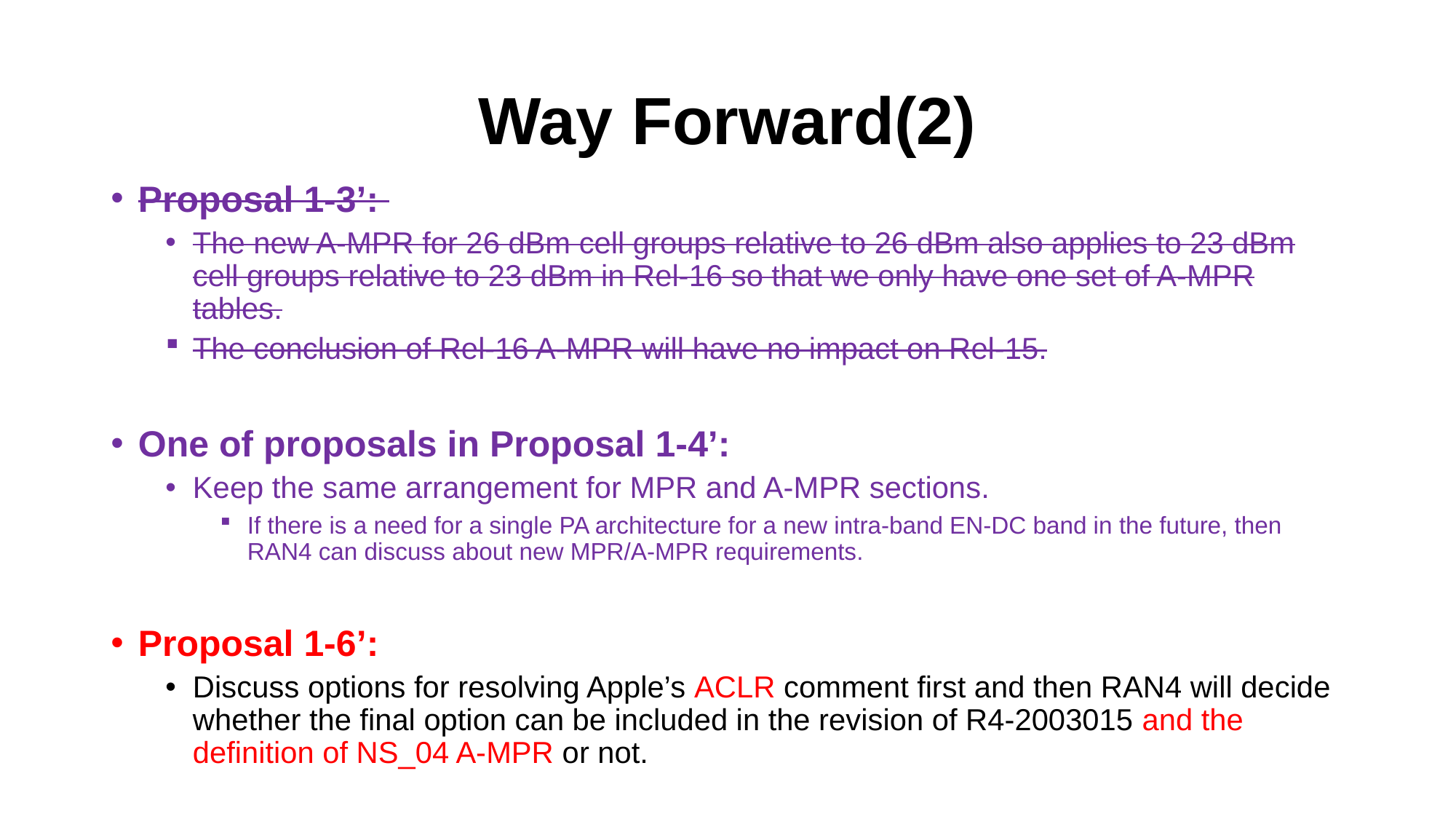

# Way Forward(2)
Proposal 1-3’:
The new A-MPR for 26 dBm cell groups relative to 26 dBm also applies to 23 dBm cell groups relative to 23 dBm in Rel-16 so that we only have one set of A-MPR tables.
The conclusion of Rel-16 A-MPR will have no impact on Rel-15.

One of proposals in Proposal 1-4’:
Keep the same arrangement for MPR and A-MPR sections.
If there is a need for a single PA architecture for a new intra-band EN-DC band in the future, then RAN4 can discuss about new MPR/A-MPR requirements.

Proposal 1-6’:
Discuss options for resolving Apple’s ACLR comment first and then RAN4 will decide whether the final option can be included in the revision of R4-2003015 and the definition of NS_04 A-MPR or not.